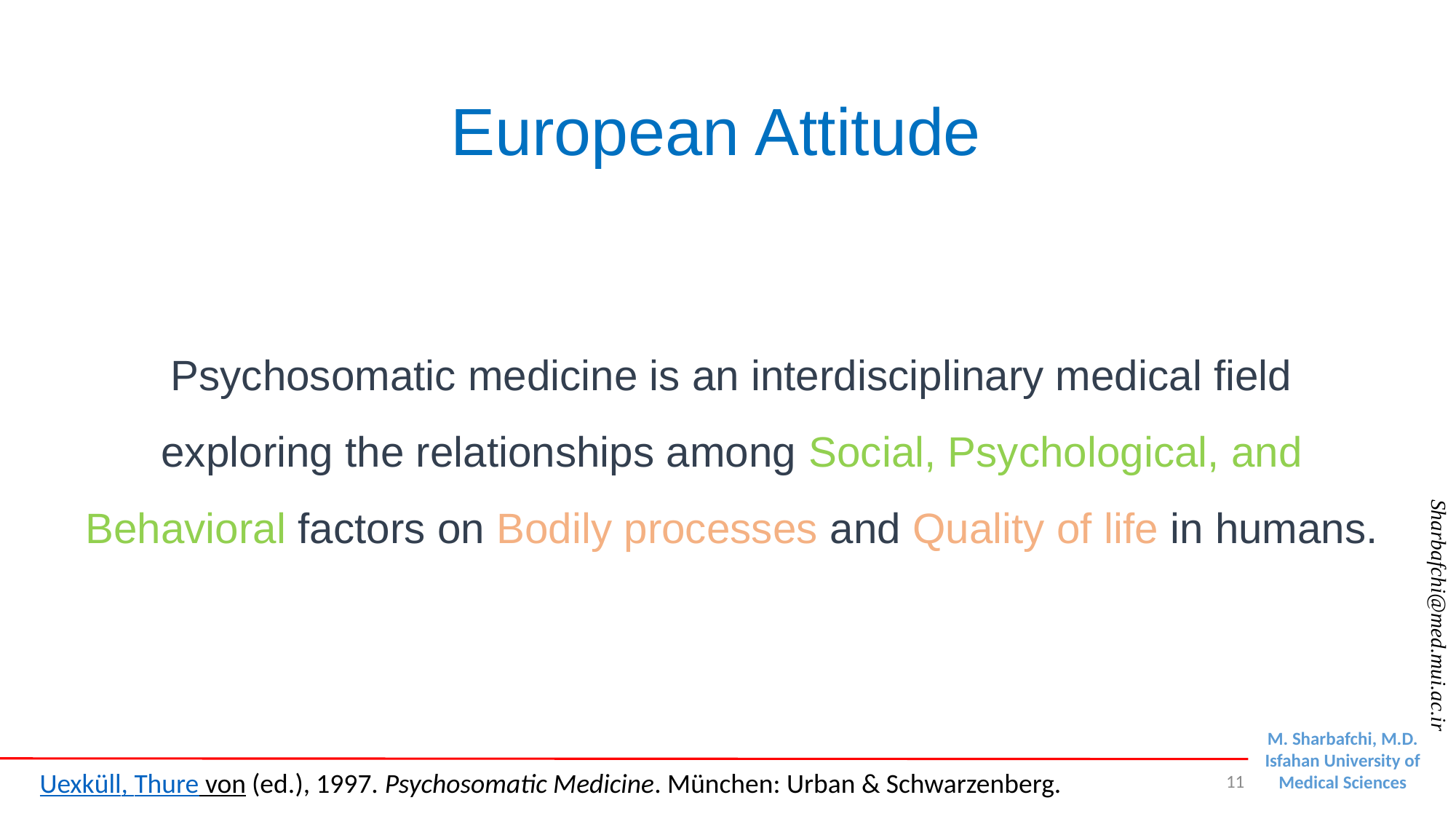

# European Attitude

Psychosomatic medicine is an interdisciplinary medical field exploring the relationships among Social, Psychological, and Behavioral factors on Bodily processes and Quality of life in humans.
11
Uexküll, Thure von (ed.), 1997. Psychosomatic Medicine. München: Urban & Schwarzenberg.